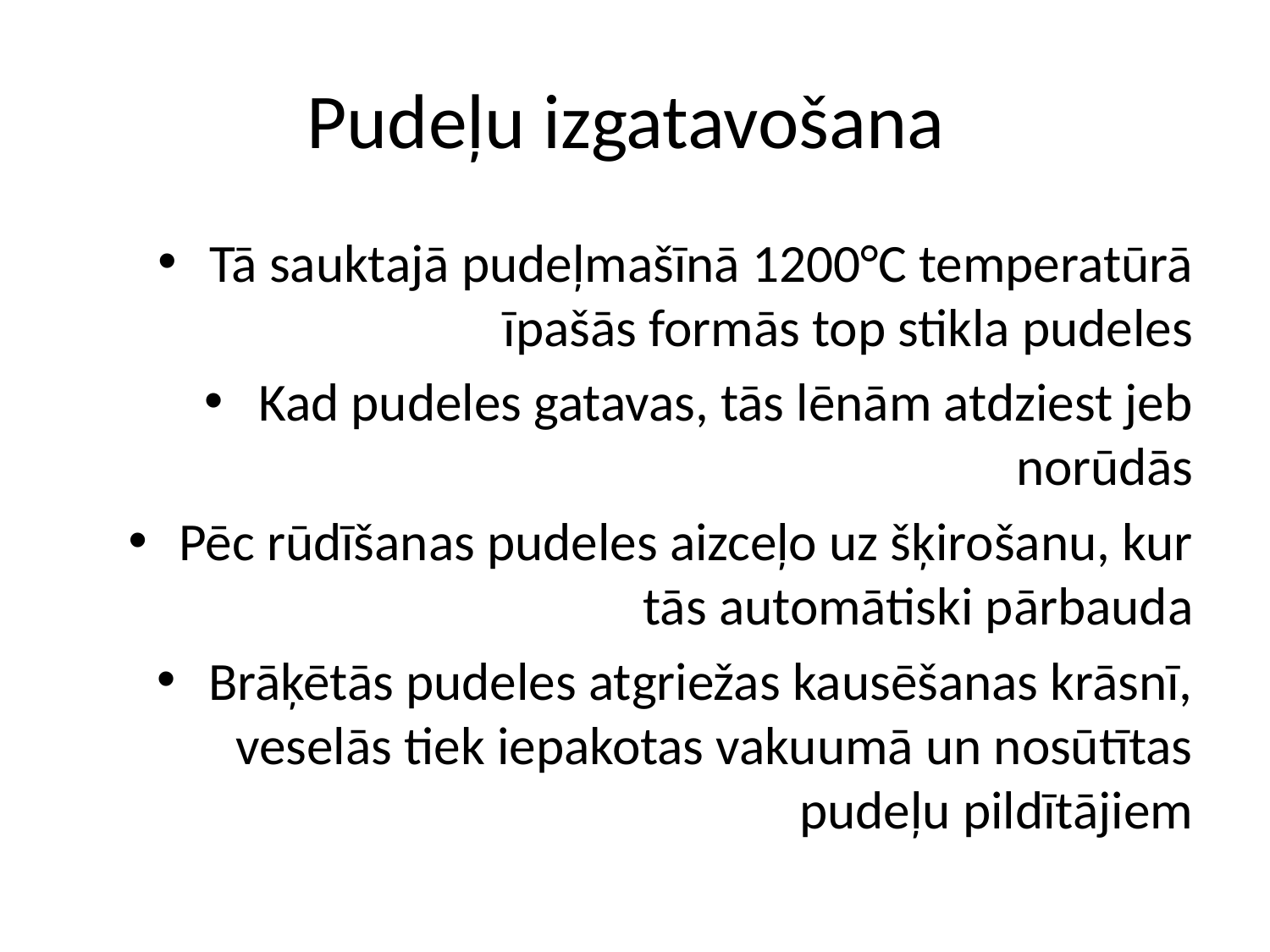

# Pudeļu izgatavošana
Tā sauktajā pudeļmašīnā 1200°C temperatūrā īpašās formās top stikla pudeles
Kad pudeles gatavas, tās lēnām atdziest jeb norūdās
Pēc rūdīšanas pudeles aizceļo uz šķirošanu, kur tās automātiski pārbauda
Brāķētās pudeles atgriežas kausēšanas krāsnī, veselās tiek iepakotas vakuumā un nosūtītas pudeļu pildītājiem